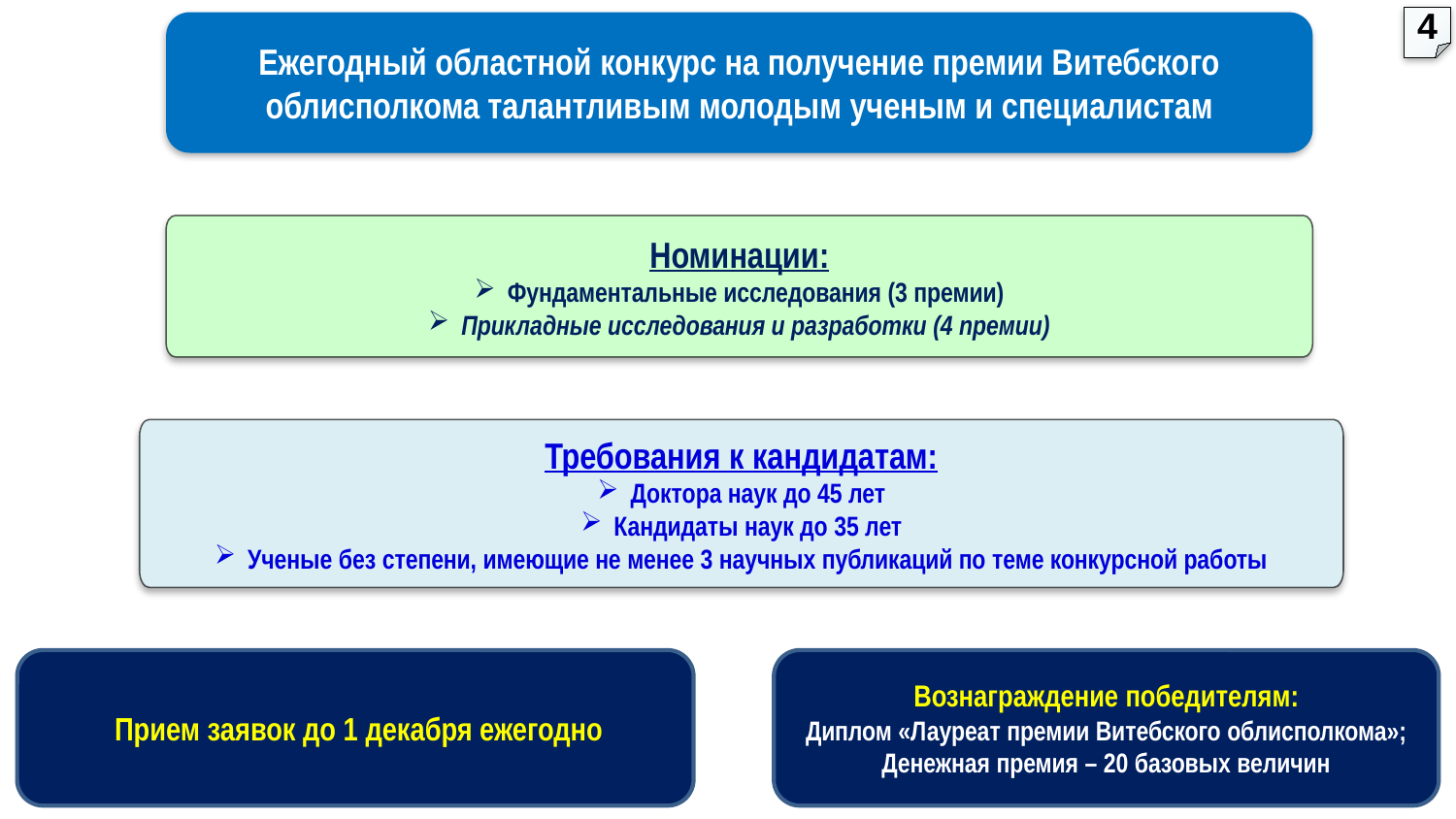

4
Ежегодный областной конкурс на получение премии Витебского облисполкома талантливым молодым ученым и специалистам
Номинации:
Фундаментальные исследования (3 премии)
Прикладные исследования и разработки (4 премии)
Требования к кандидатам:
Доктора наук до 45 лет
Кандидаты наук до 35 лет
Ученые без степени, имеющие не менее 3 научных публикаций по теме конкурсной работы
Вознаграждение победителям:
Диплом «Лауреат премии Витебского облисполкома»;
Денежная премия – 20 базовых величин
 Прием заявок до 1 декабря ежегодно